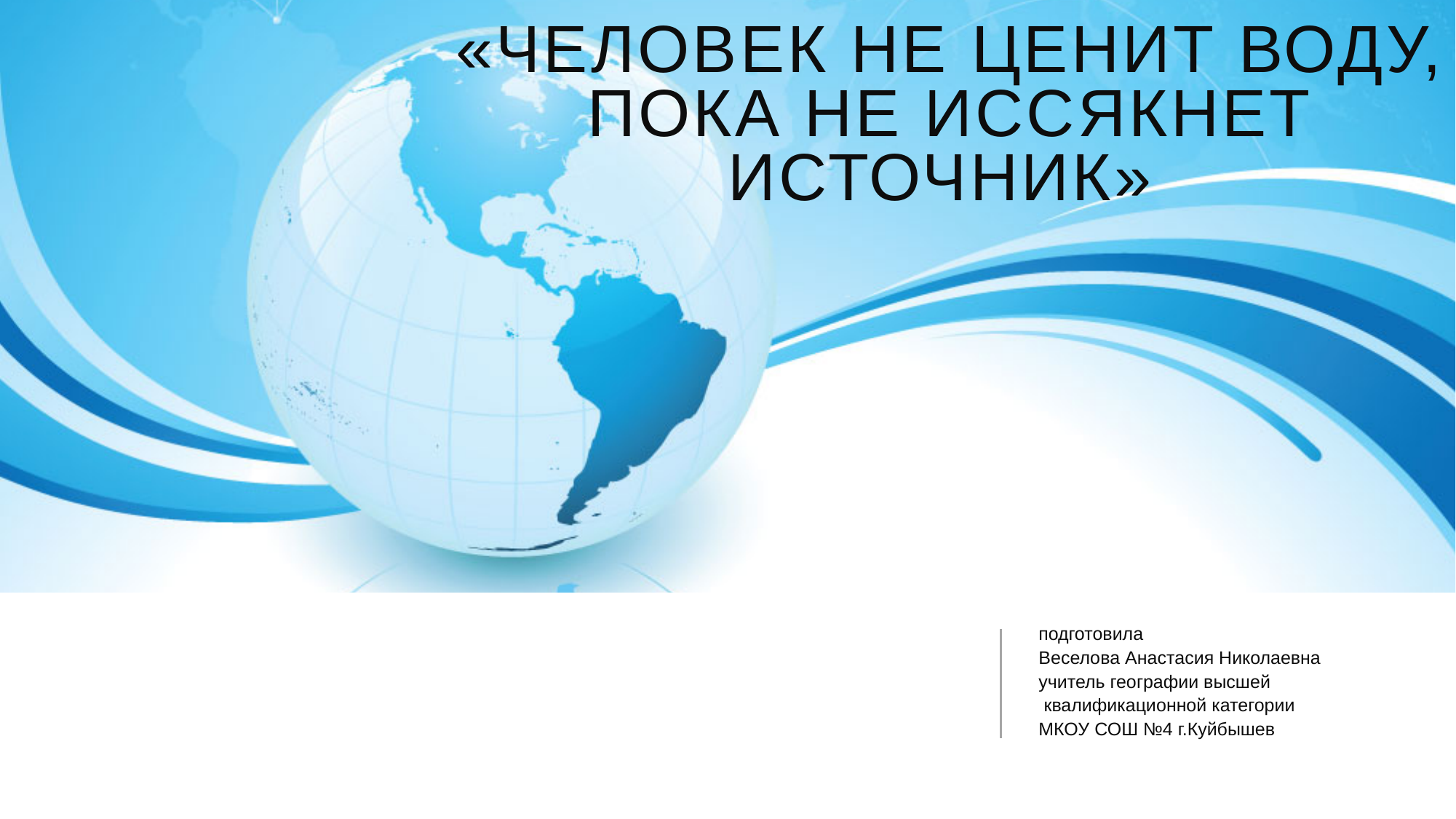

# «Человек не ценит воду, пока не иссякнет источник»

подготовила
Веселова Анастасия Николаевна
учитель географии высшей
 квалификационной категории
МКОУ СОШ №4 г.Куйбышев